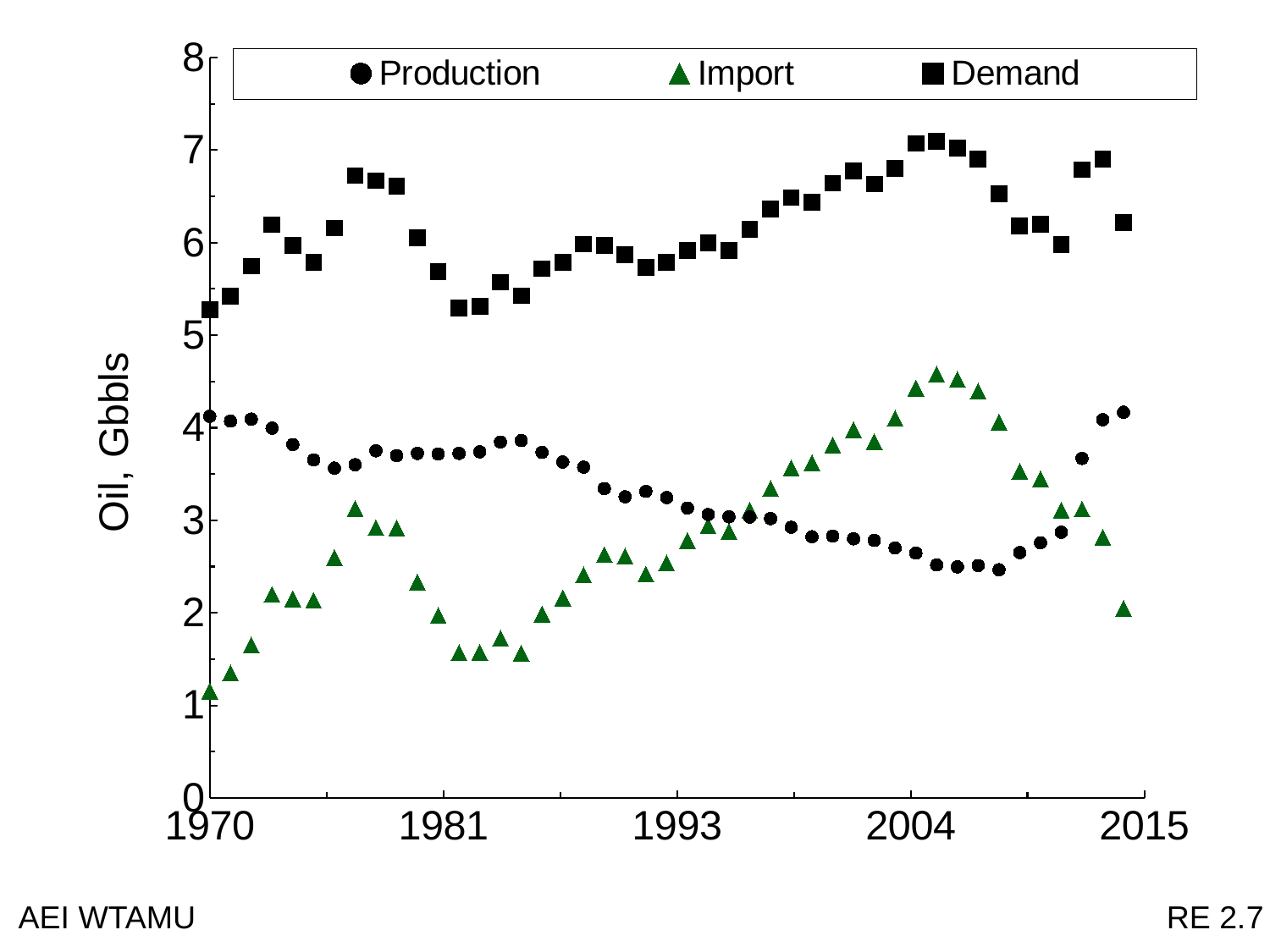

### Chart:

| Category | Production | Import | Demand |
|---|---|---|---|
RE 2.7
AEI WTAMU